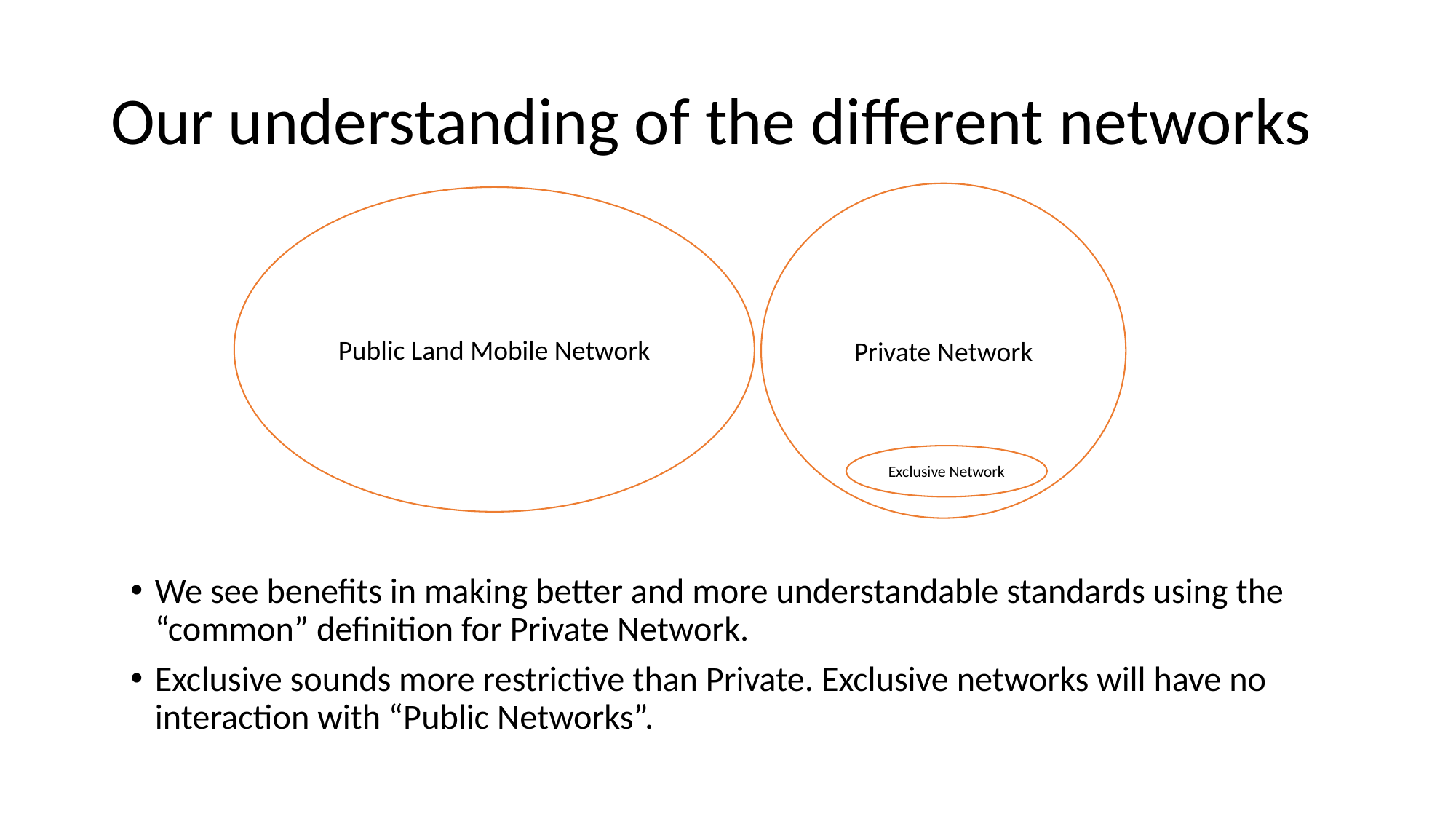

# Our understanding of the different networks
Private Network
Public Land Mobile Network
Exclusive Network
We see benefits in making better and more understandable standards using the “common” definition for Private Network.
Exclusive sounds more restrictive than Private. Exclusive networks will have no interaction with “Public Networks”.